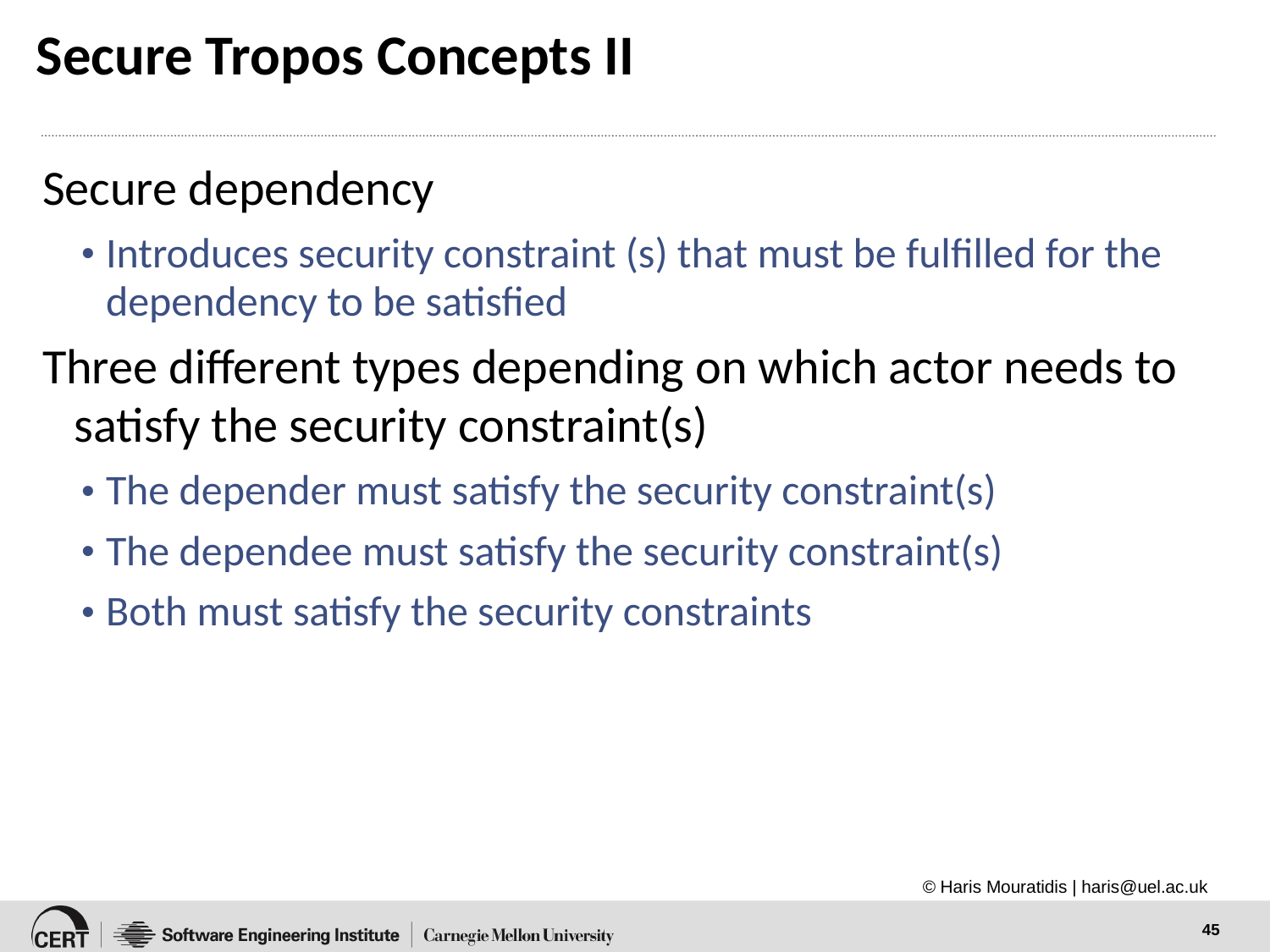

# Secure Tropos Concepts II
Secure dependency
Introduces security constraint (s) that must be fulfilled for the dependency to be satisfied
Three different types depending on which actor needs to satisfy the security constraint(s)
The depender must satisfy the security constraint(s)
The dependee must satisfy the security constraint(s)
Both must satisfy the security constraints

© Haris Mouratidis | haris@uel.ac.uk